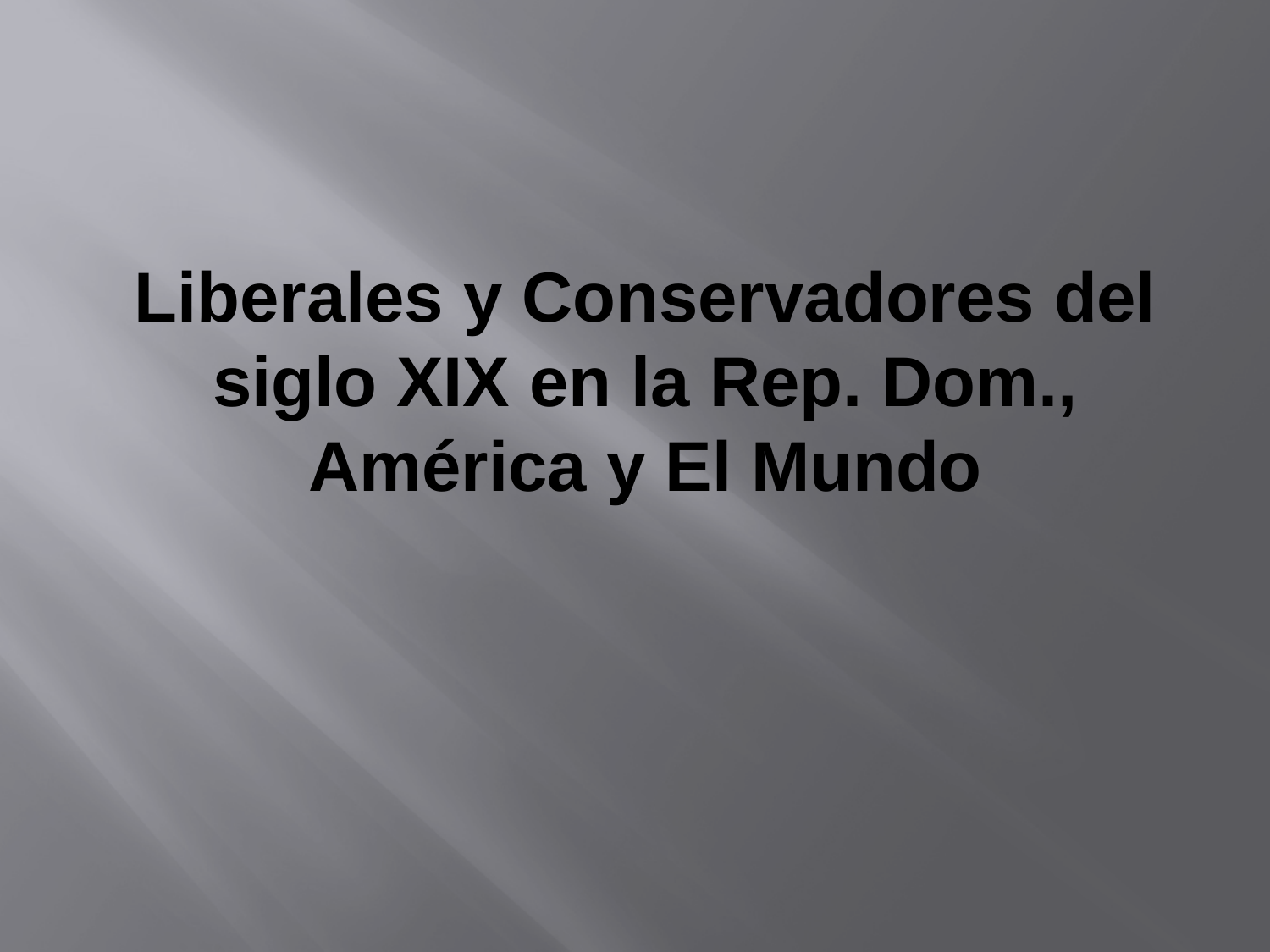

# Liberales y Conservadores del siglo XIX en la Rep. Dom., América y El Mundo